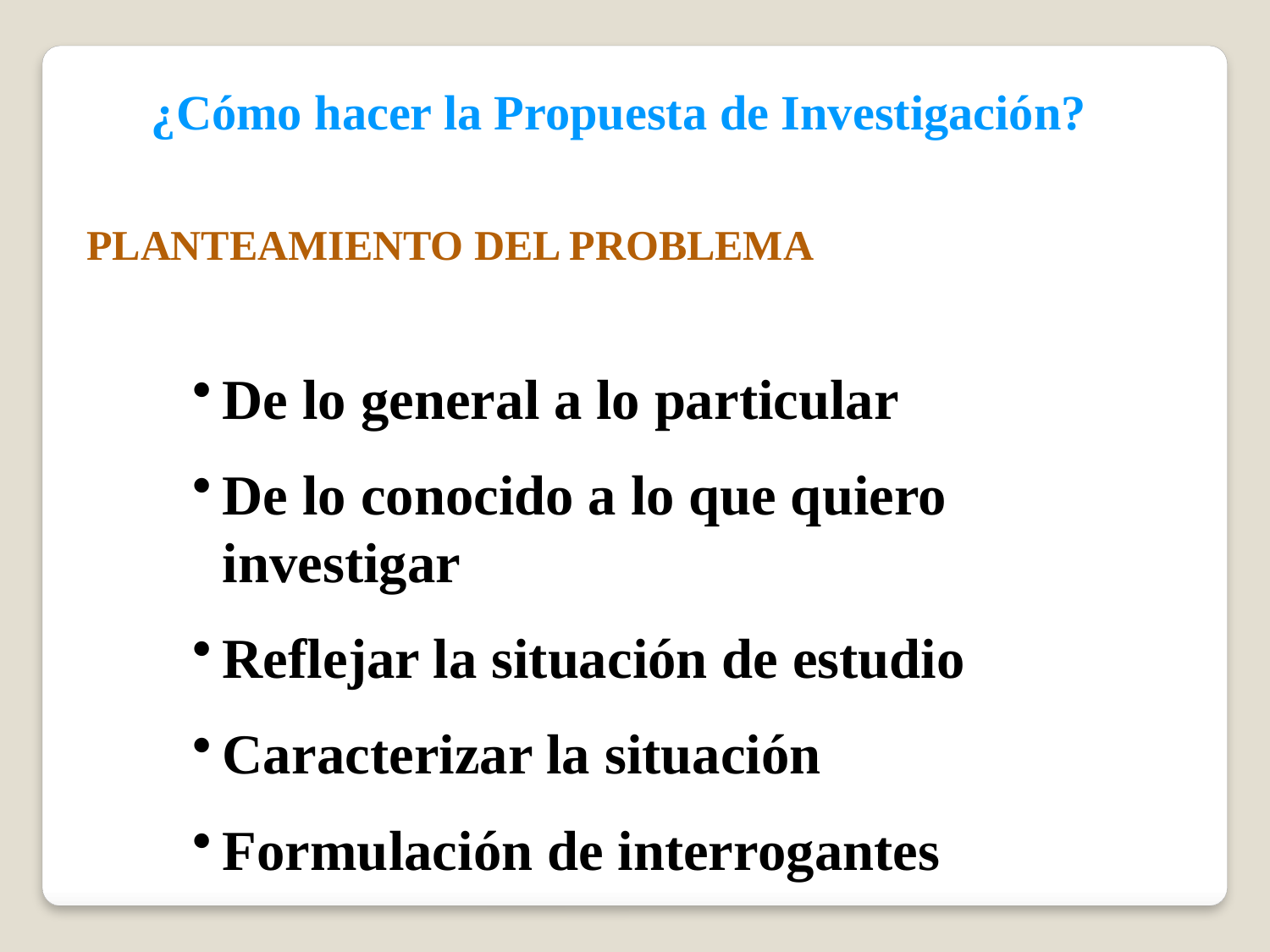

¿Cómo hacer la Propuesta de Investigación?
PLANTEAMIENTO DEL PROBLEMA
De lo general a lo particular
De lo conocido a lo que quiero investigar
Reflejar la situación de estudio
Caracterizar la situación
Formulación de interrogantes